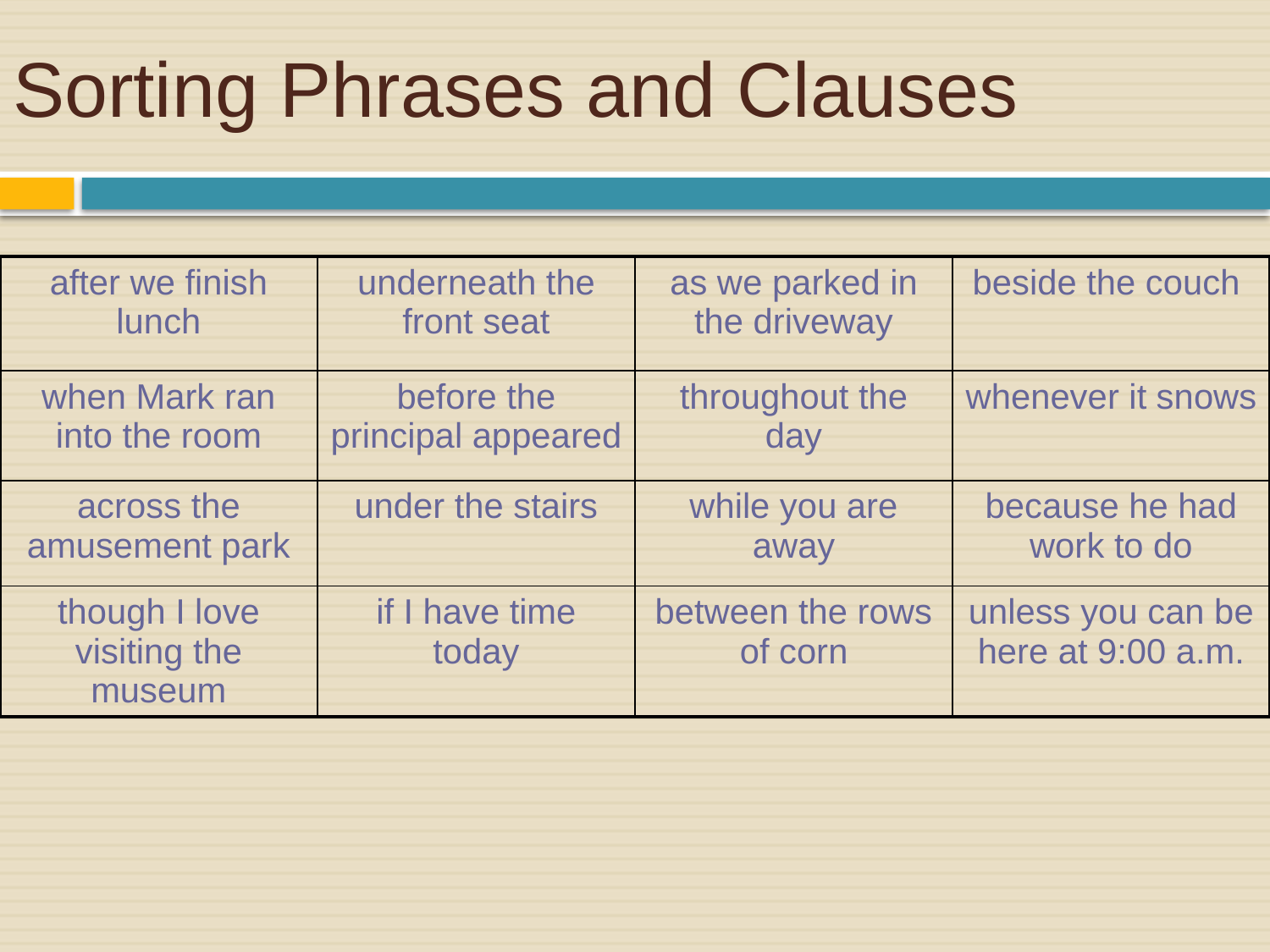

# Sorting Phrases and Clauses
| after we finish lunch | underneath the front seat | as we parked in the driveway | beside the couch |
| --- | --- | --- | --- |
| when Mark ran into the room | before the principal appeared | throughout the day | whenever it snows |
| across the amusement park | under the stairs | while you are away | because he had work to do |
| though I love visiting the museum | if I have time today | between the rows of corn | unless you can be here at 9:00 a.m. |